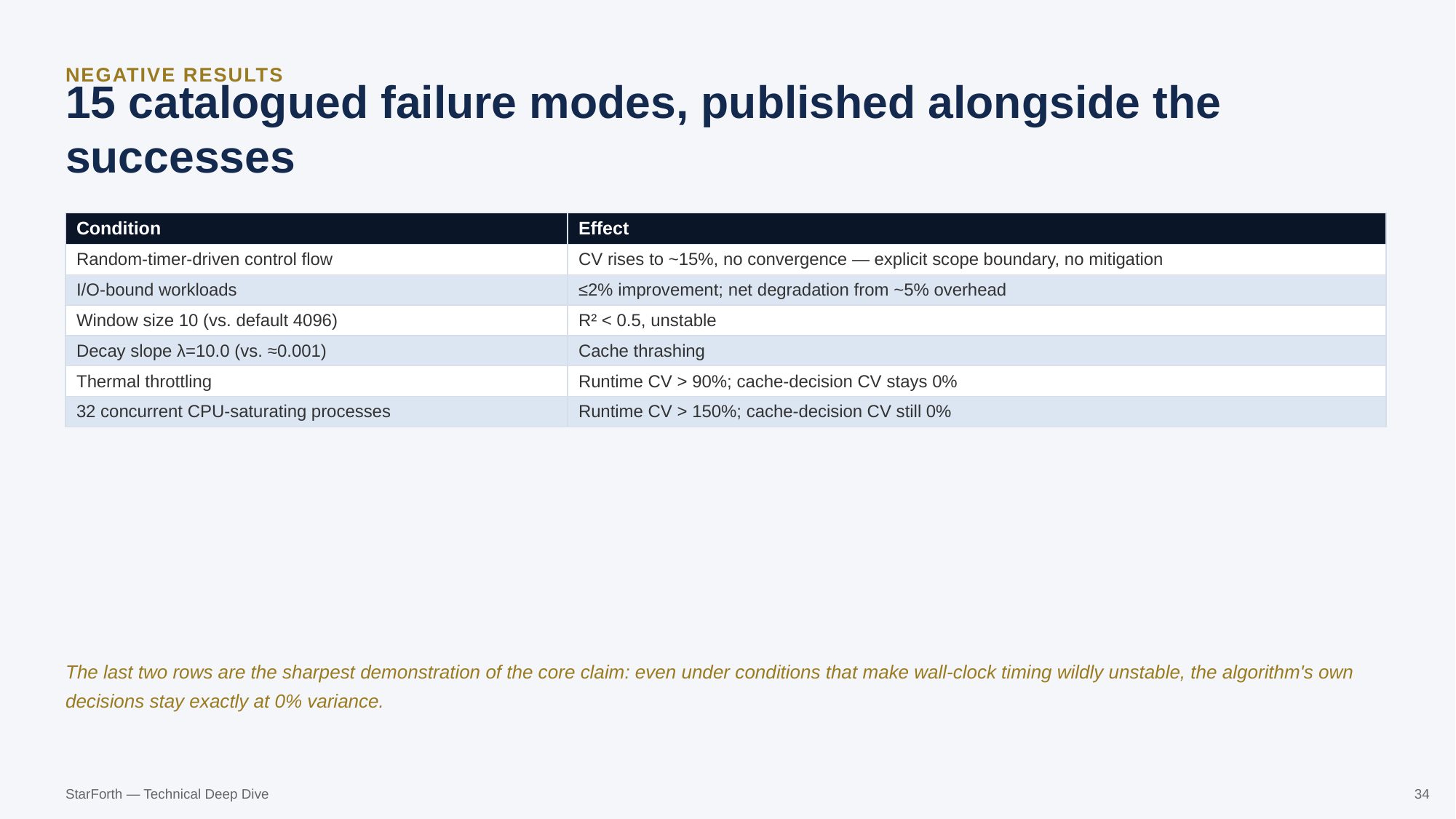

NEGATIVE RESULTS
15 catalogued failure modes, published alongside the successes
| Condition | Effect |
| --- | --- |
| Random-timer-driven control flow | CV rises to ~15%, no convergence — explicit scope boundary, no mitigation |
| I/O-bound workloads | ≤2% improvement; net degradation from ~5% overhead |
| Window size 10 (vs. default 4096) | R² < 0.5, unstable |
| Decay slope λ=10.0 (vs. ≈0.001) | Cache thrashing |
| Thermal throttling | Runtime CV > 90%; cache-decision CV stays 0% |
| 32 concurrent CPU-saturating processes | Runtime CV > 150%; cache-decision CV still 0% |
The last two rows are the sharpest demonstration of the core claim: even under conditions that make wall-clock timing wildly unstable, the algorithm's own decisions stay exactly at 0% variance.
StarForth — Technical Deep Dive
34